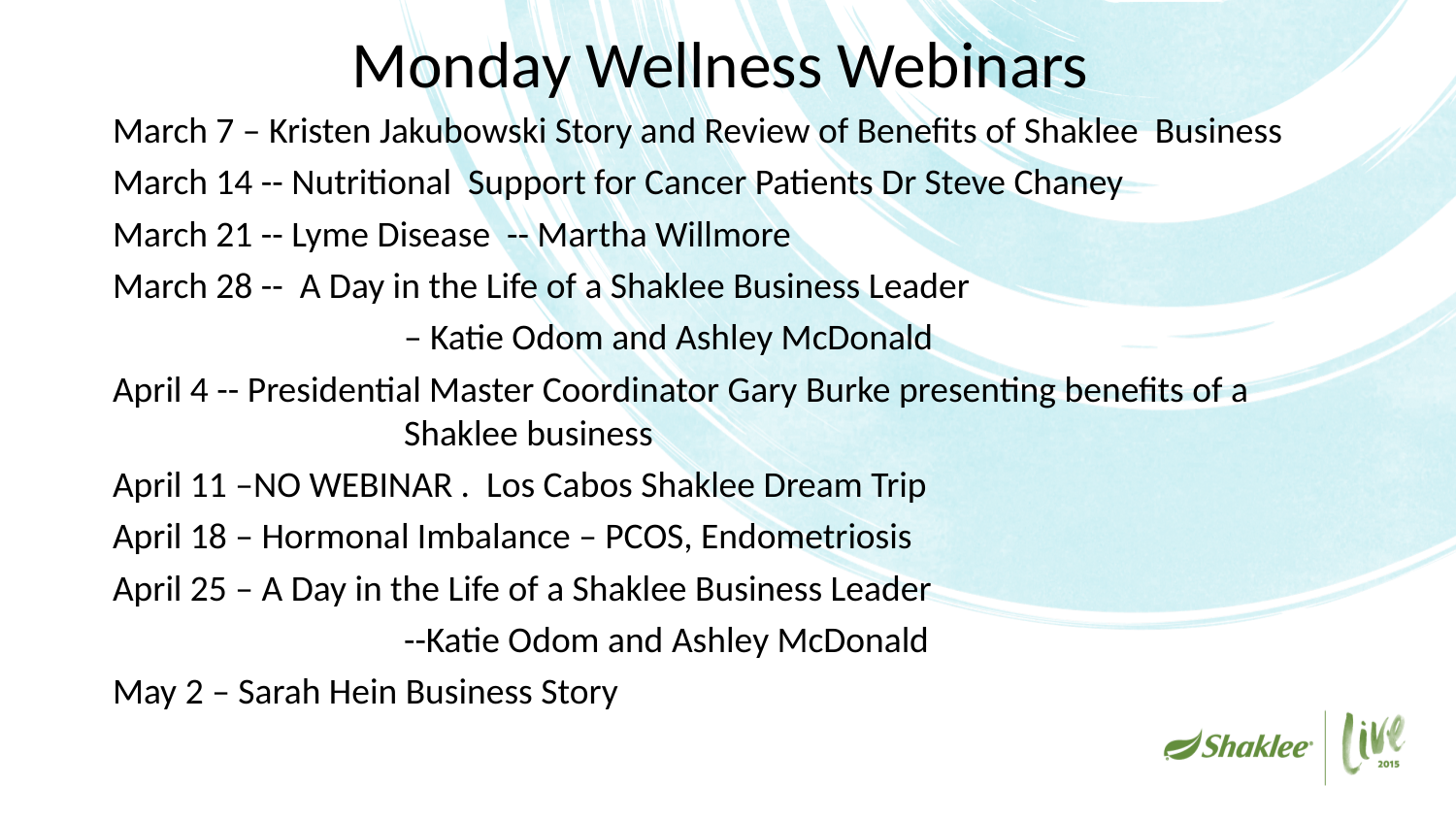

# Monday Wellness Webinars
March 7 – Kristen Jakubowski Story and Review of Benefits of Shaklee  Business
March 14 -- Nutritional  Support for Cancer Patients Dr Steve Chaney
March 21 -- Lyme Disease  -- Martha Willmore
March 28 --  A Day in the Life of a Shaklee Business Leader
		– Katie Odom and Ashley McDonald
April 4 -- Presidential Master Coordinator Gary Burke presenting benefits of a 			Shaklee business
April 11 –NO WEBINAR .  Los Cabos Shaklee Dream Trip
April 18 – Hormonal Imbalance – PCOS, Endometriosis
April 25 – A Day in the Life of a Shaklee Business Leader
 		--Katie Odom and Ashley McDonald
May 2 – Sarah Hein Business Story